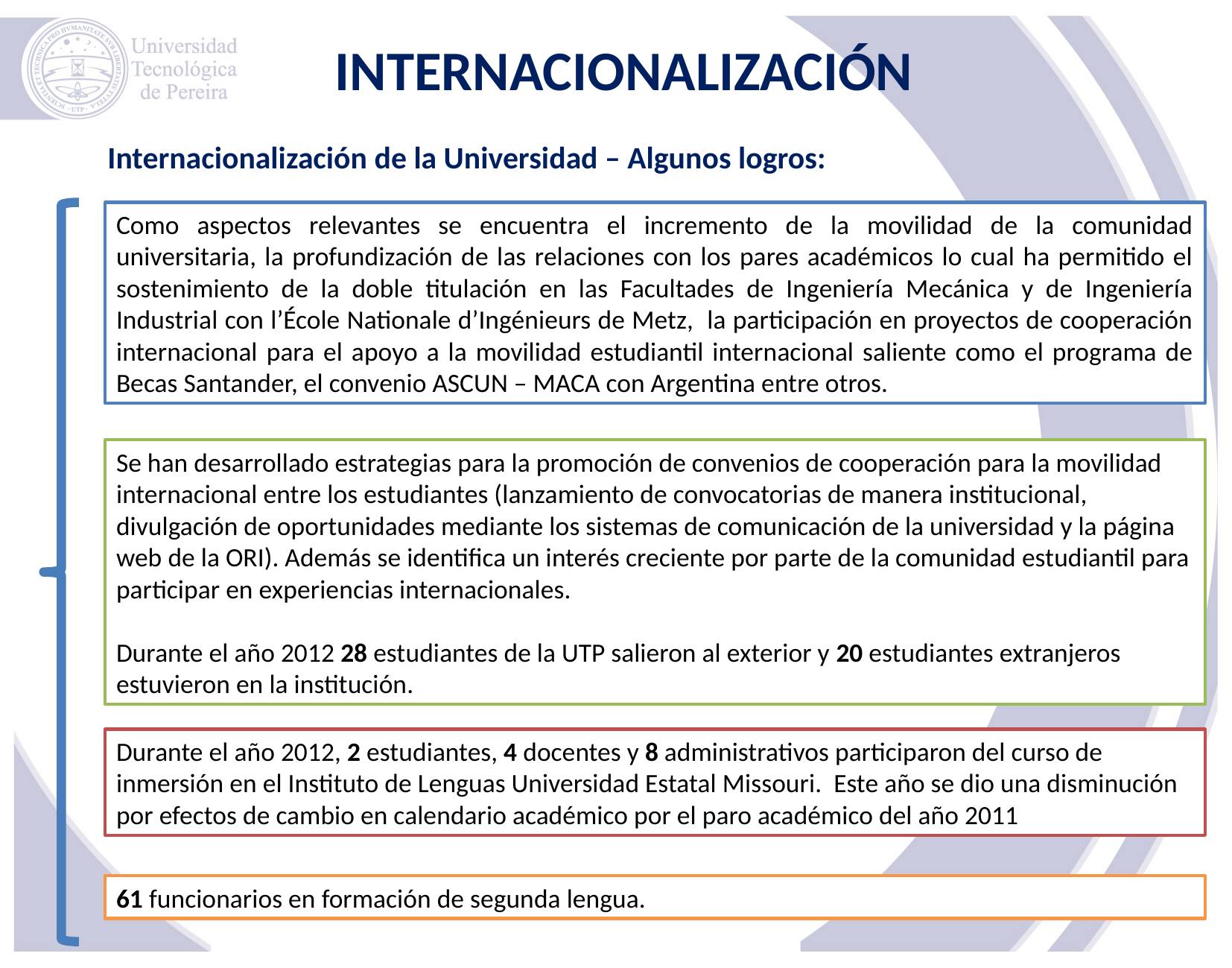

INTERNACIONALIZACIÓN
Internacionalización de la Universidad – Algunos logros:

Como aspectos relevantes se encuentra el incremento de la movilidad de la comunidad universitaria, la profundización de las relaciones con los pares académicos lo cual ha permitido el sostenimiento de la doble titulación en las Facultades de Ingeniería Mecánica y de Ingeniería Industrial con l’École Nationale d’Ingénieurs de Metz,  la participación en proyectos de cooperación internacional para el apoyo a la movilidad estudiantil internacional saliente como el programa de Becas Santander, el convenio ASCUN – MACA con Argentina entre otros.
Se han desarrollado estrategias para la promoción de convenios de cooperación para la movilidad internacional entre los estudiantes (lanzamiento de convocatorias de manera institucional, divulgación de oportunidades mediante los sistemas de comunicación de la universidad y la página web de la ORI). Además se identifica un interés creciente por parte de la comunidad estudiantil para participar en experiencias internacionales.

Durante el año 2012 28 estudiantes de la UTP salieron al exterior y 20 estudiantes extranjeros estuvieron en la institución.
Durante el año 2012, 2 estudiantes, 4 docentes y 8 administrativos participaron del curso de inmersión en el Instituto de Lenguas Universidad Estatal Missouri.  Este año se dio una disminución por efectos de cambio en calendario académico por el paro académico del año 2011
61 funcionarios en formación de segunda lengua.